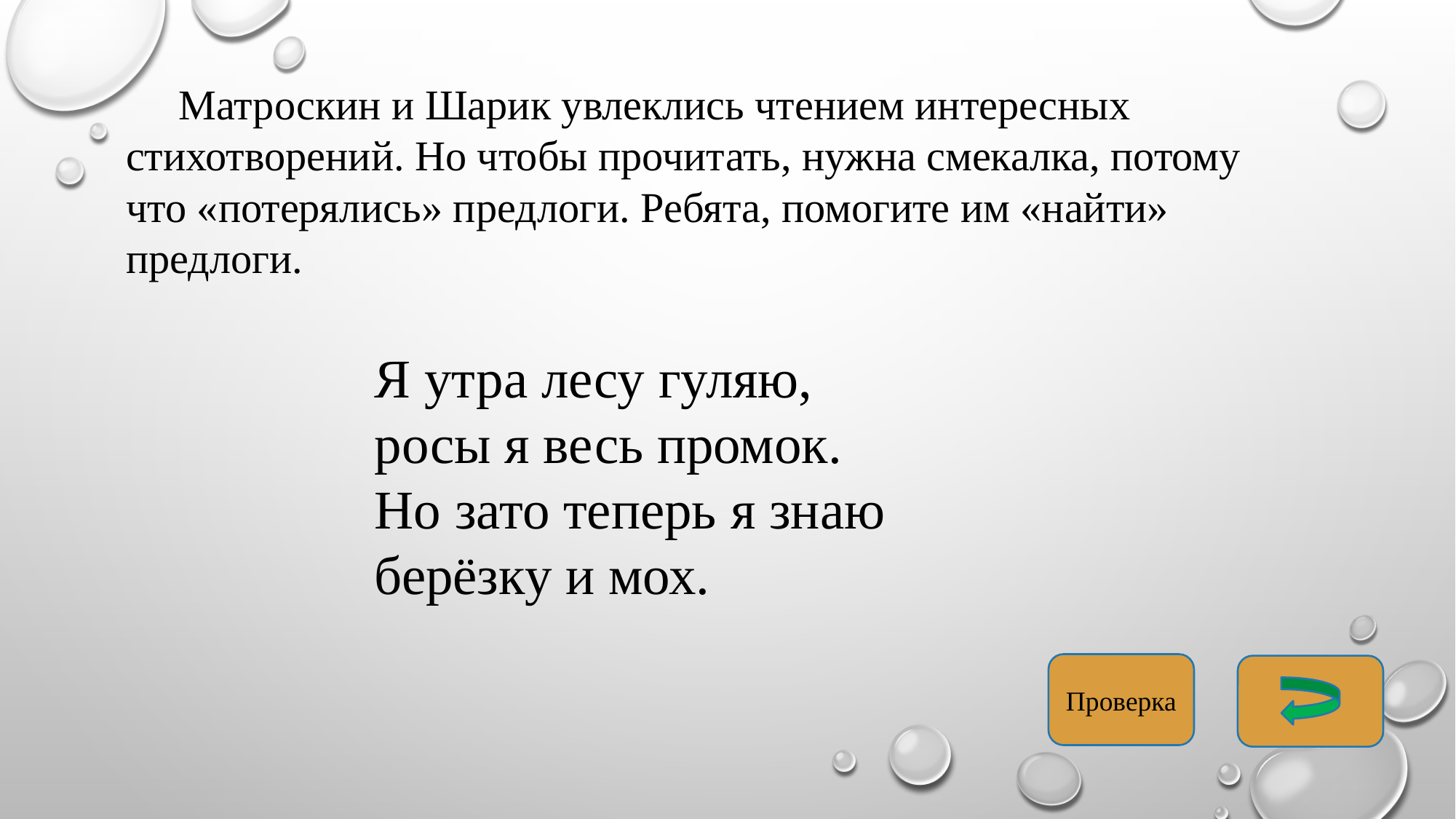

Матроскин и Шарик увлеклись чтением интересных стихотворений. Но чтобы прочитать, нужна смекалка, потому что «потерялись» предлоги. Ребята, помогите им «найти» предлоги.
Я утра лесу гуляю,
росы я весь промок.
Но зато теперь я знаю
берёзку и мох.
Проверка